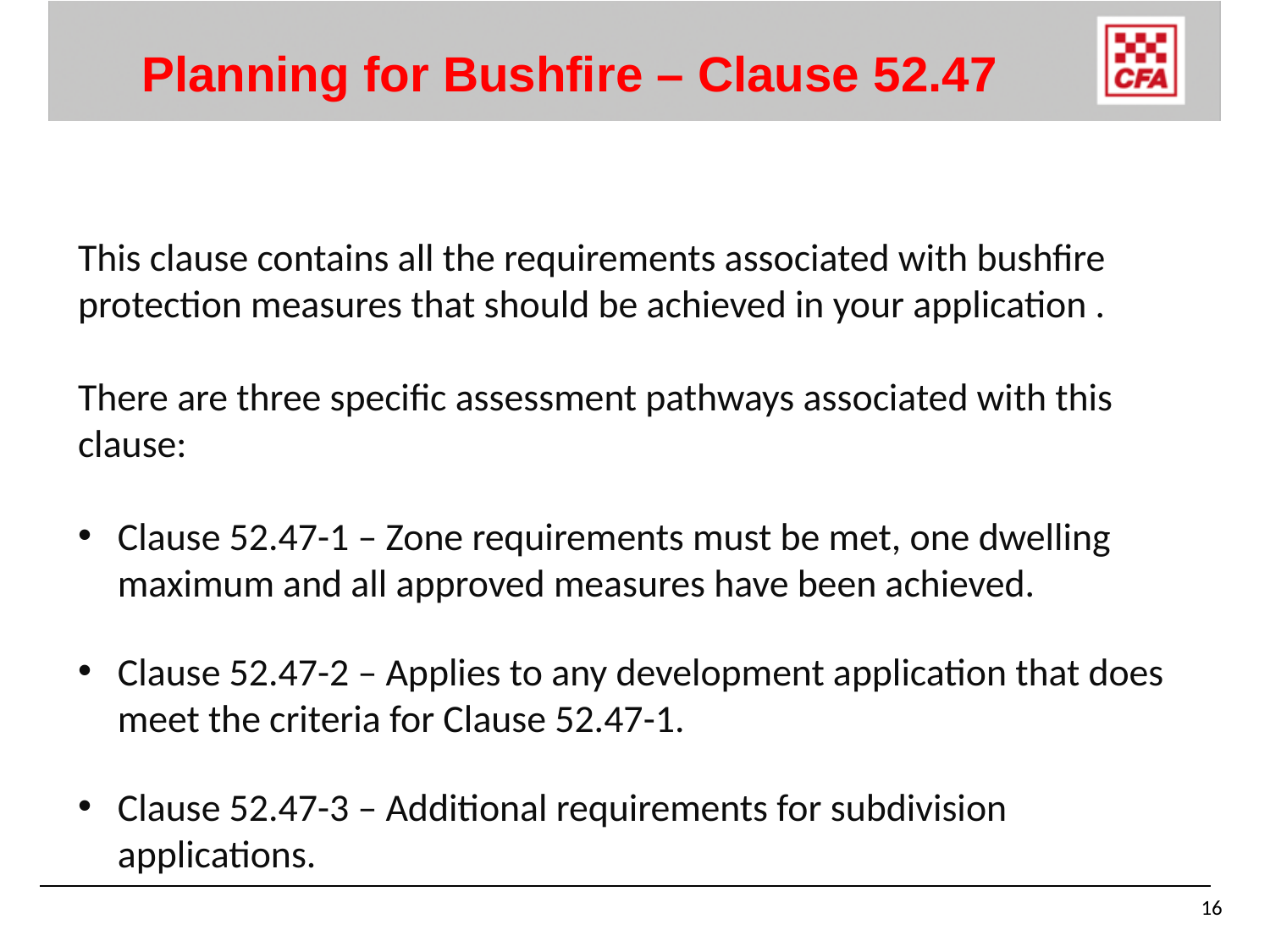

# Planning for Bushfire – Clause 52.47
This clause contains all the requirements associated with bushfire protection measures that should be achieved in your application .

There are three specific assessment pathways associated with this clause:

Clause 52.47-1 – Zone requirements must be met, one dwelling maximum and all approved measures have been achieved.

Clause 52.47-2 – Applies to any development application that does meet the criteria for Clause 52.47-1.

Clause 52.47-3 – Additional requirements for subdivision applications.